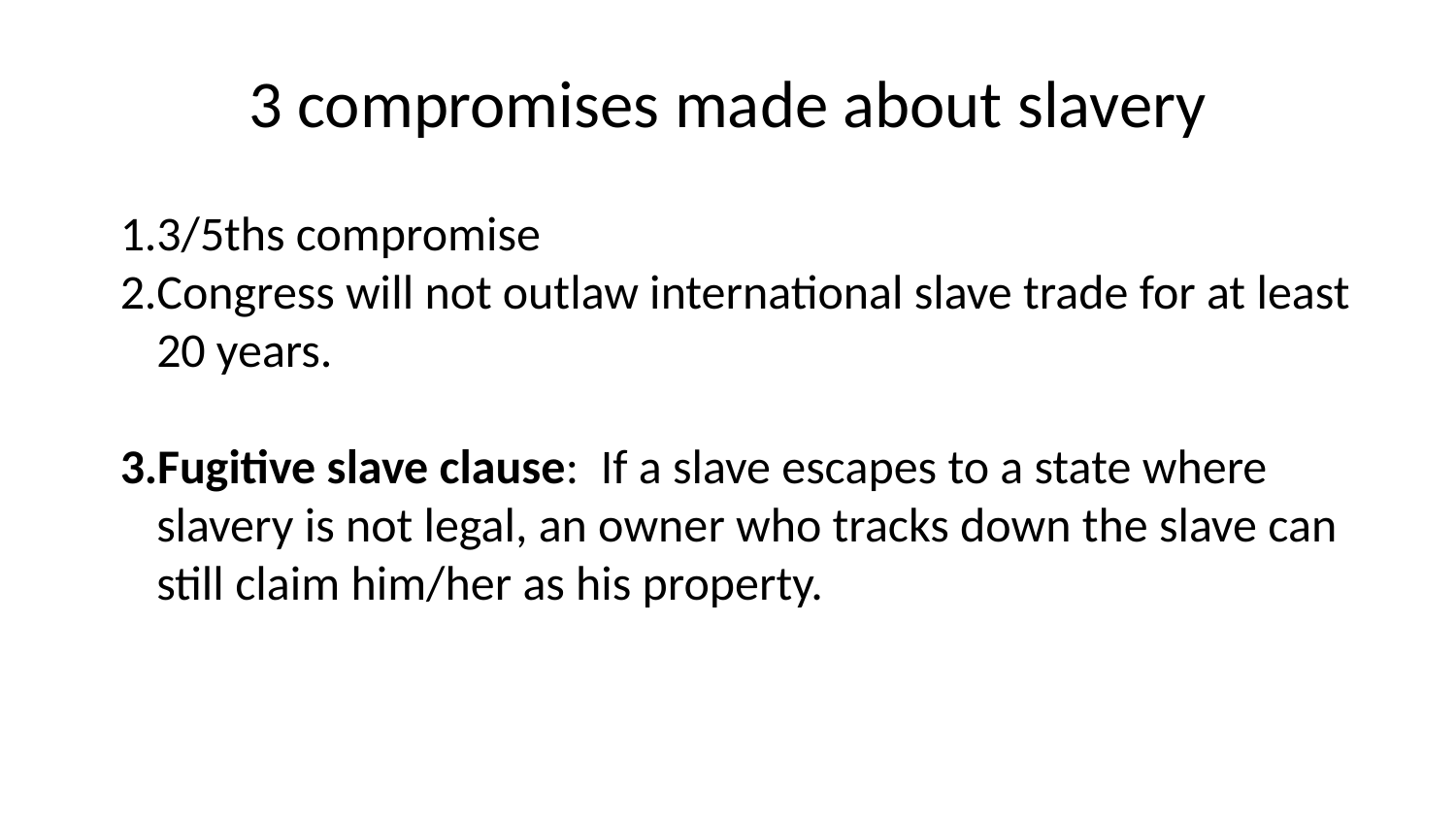

# 3 compromises made about slavery
3/5ths compromise
Congress will not outlaw international slave trade for at least 20 years.

Fugitive slave clause:  If a slave escapes to a state where slavery is not legal, an owner who tracks down the slave can still claim him/her as his property.